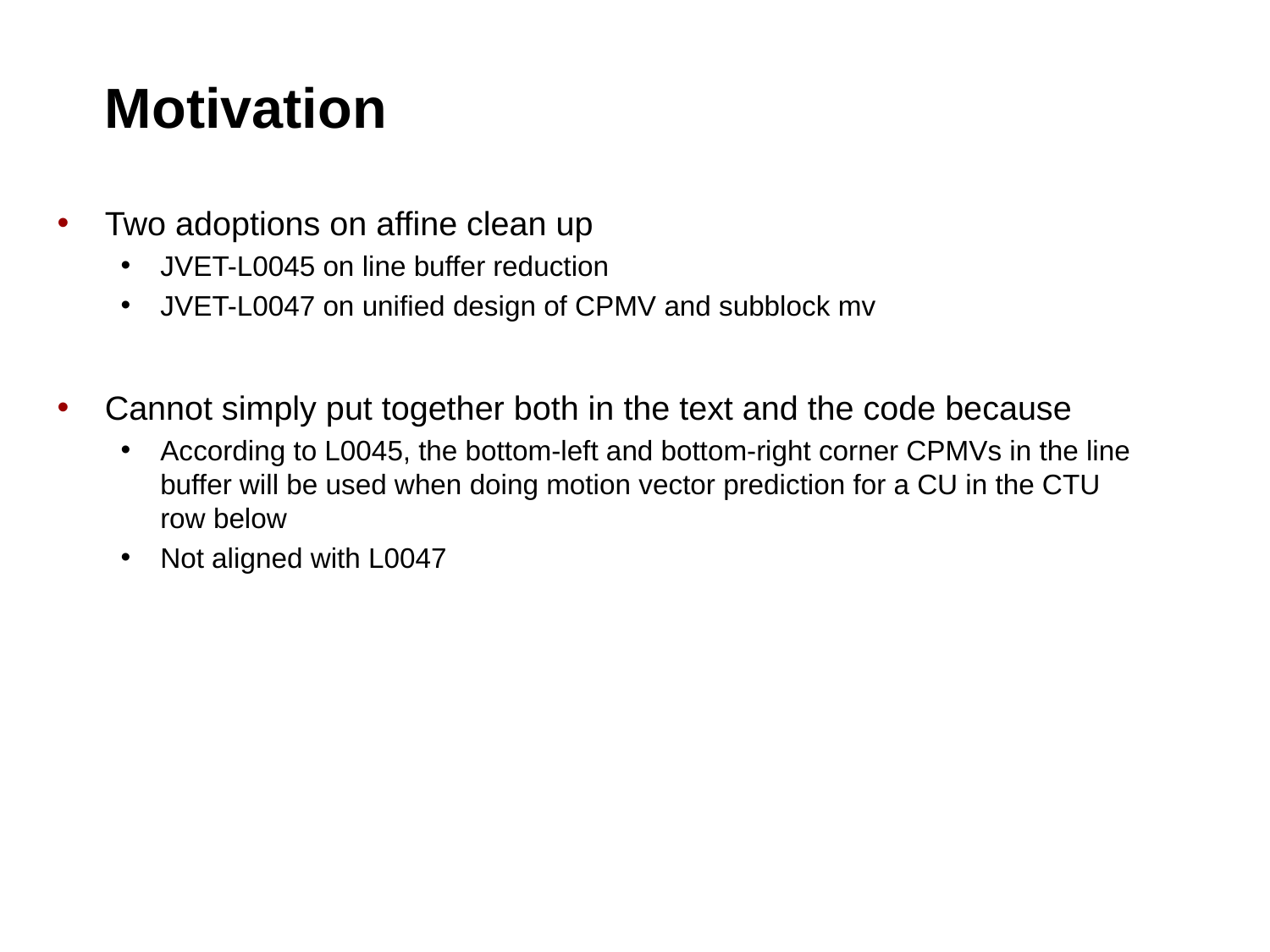

# Motivation
Two adoptions on affine clean up
JVET-L0045 on line buffer reduction
JVET-L0047 on unified design of CPMV and subblock mv

Cannot simply put together both in the text and the code because
According to L0045, the bottom-left and bottom-right corner CPMVs in the line buffer will be used when doing motion vector prediction for a CU in the CTU row below
Not aligned with L0047